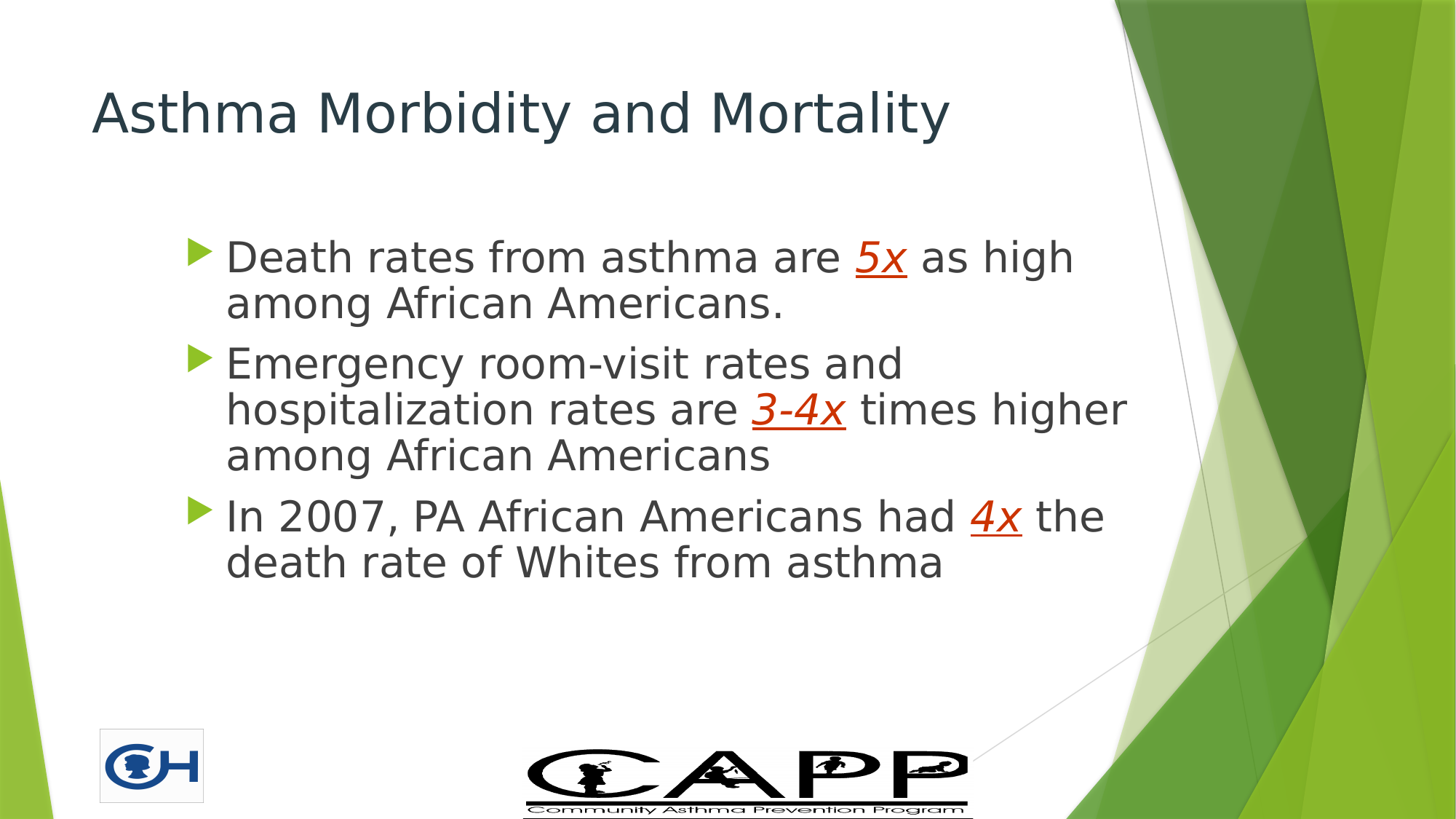

# Asthma Morbidity and Mortality
Death rates from asthma are 5x as high among African Americans.
Emergency room-visit rates and hospitalization rates are 3-4x times higher among African Americans
In 2007, PA African Americans had 4x the death rate of Whites from asthma